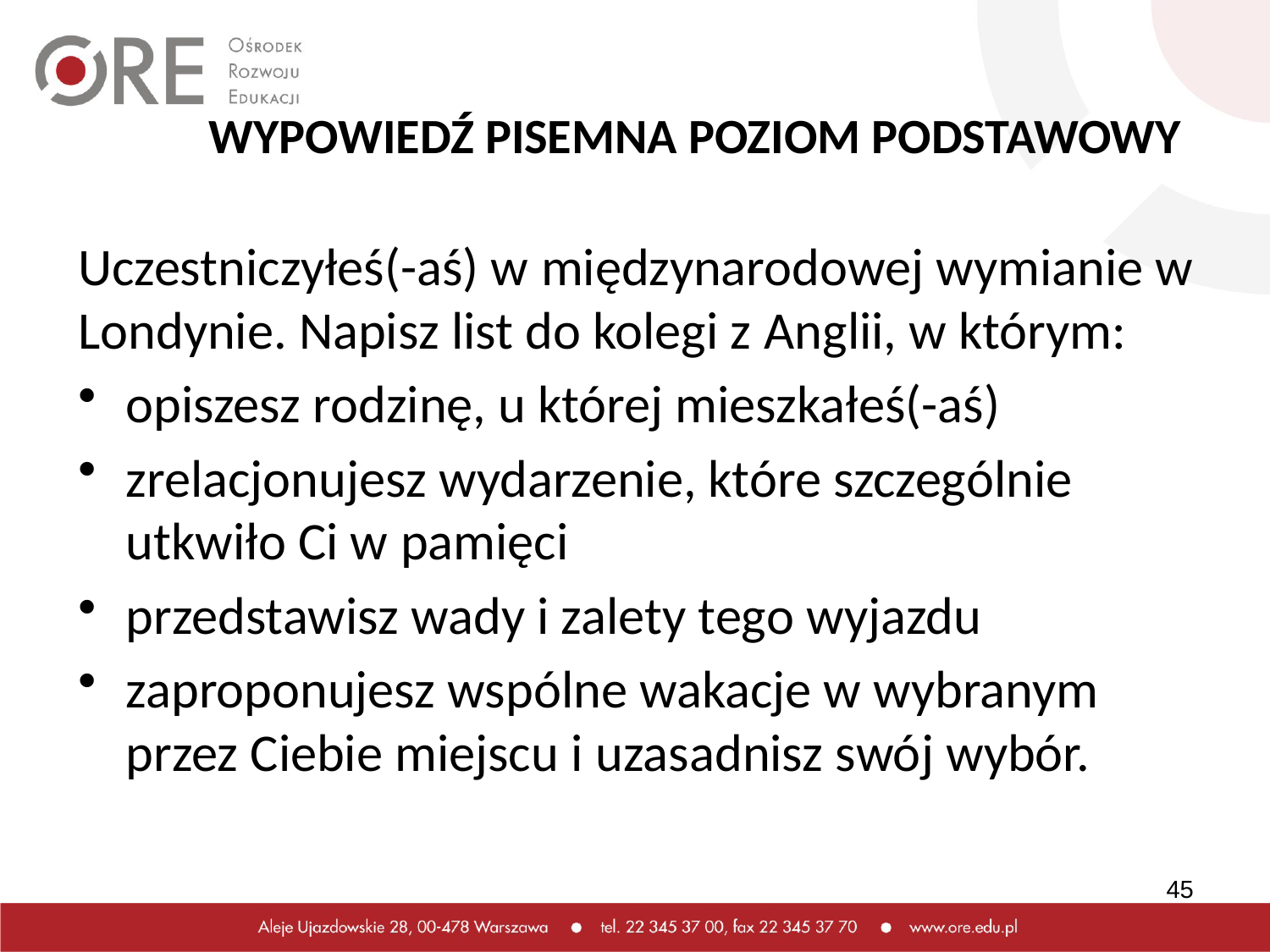

# WYPOWIEDŹ PISEMNA POZIOM PODSTAWOWY
Uczestniczyłeś(-aś) w międzynarodowej wymianie w Londynie. Napisz list do kolegi z Anglii, w którym:
opiszesz rodzinę, u której mieszkałeś(-aś)
zrelacjonujesz wydarzenie, które szczególnie utkwiło Ci w pamięci
przedstawisz wady i zalety tego wyjazdu
zaproponujesz wspólne wakacje w wybranym przez Ciebie miejscu i uzasadnisz swój wybór.

45